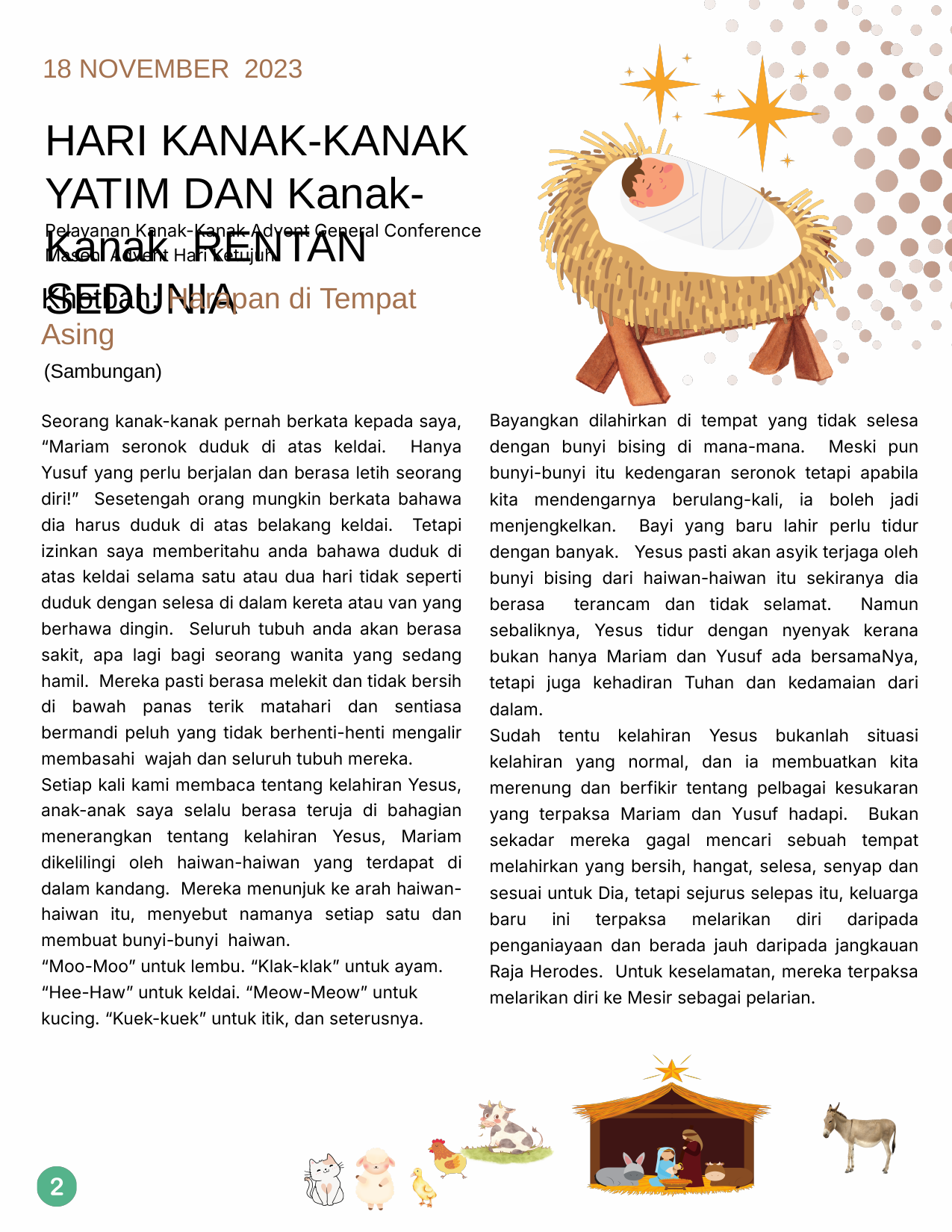

18 NOVEMBER  2023
HARI KANAK-KANAK YATIM DAN Kanak-Kanak  RENTAN SEDUNIA
Pelayanan Kanak-Kanak Advent General Conference
Masehi Advent Hari Ketujuh

Khotbah: Harapan di Tempat Asing
(Sambungan)
Bayangkan dilahirkan di tempat yang tidak selesa dengan bunyi bising di mana-mana.  Meski pun bunyi-bunyi itu kedengaran seronok tetapi apabila kita mendengarnya berulang-kali, ia boleh jadi menjengkelkan.  Bayi yang baru lahir perlu tidur dengan banyak.   Yesus pasti akan asyik terjaga oleh bunyi bising dari haiwan-haiwan itu sekiranya dia berasa  terancam dan tidak selamat.  Namun sebaliknya, Yesus tidur dengan nyenyak kerana bukan hanya Mariam dan Yusuf ada bersamaNya, tetapi juga kehadiran Tuhan dan kedamaian dari dalam.
Sudah tentu kelahiran Yesus bukanlah situasi kelahiran yang normal, dan ia membuatkan kita merenung dan berfikir tentang pelbagai kesukaran yang terpaksa Mariam dan Yusuf hadapi.  Bukan sekadar mereka gagal mencari sebuah tempat melahirkan yang bersih, hangat, selesa, senyap dan sesuai untuk Dia, tetapi sejurus selepas itu, keluarga baru ini terpaksa melarikan diri daripada penganiayaan dan berada jauh daripada jangkauan Raja Herodes.  Untuk keselamatan, mereka terpaksa melarikan diri ke Mesir sebagai pelarian.

Seorang kanak-kanak pernah berkata kepada saya, “Mariam seronok duduk di atas keldai.  Hanya Yusuf yang perlu berjalan dan berasa letih seorang diri!”  Sesetengah orang mungkin berkata bahawa dia harus duduk di atas belakang keldai.  Tetapi izinkan saya memberitahu anda bahawa duduk di atas keldai selama satu atau dua hari tidak seperti duduk dengan selesa di dalam kereta atau van yang berhawa dingin.  Seluruh tubuh anda akan berasa sakit, apa lagi bagi seorang wanita yang sedang hamil.  Mereka pasti berasa melekit dan tidak bersih di bawah panas terik matahari dan sentiasa bermandi peluh yang tidak berhenti-henti mengalir membasahi  wajah dan seluruh tubuh mereka.
Setiap kali kami membaca tentang kelahiran Yesus, anak-anak saya selalu berasa teruja di bahagian menerangkan tentang kelahiran Yesus, Mariam dikelilingi oleh haiwan-haiwan yang terdapat di dalam kandang.  Mereka menunjuk ke arah haiwan-haiwan itu, menyebut namanya setiap satu dan membuat bunyi-bunyi  haiwan.
“Moo-Moo” untuk lembu. “Klak-klak” untuk ayam. “Hee-Haw” untuk keldai. “Meow-Meow” untuk kucing. “Kuek-kuek” untuk itik, dan seterusnya.